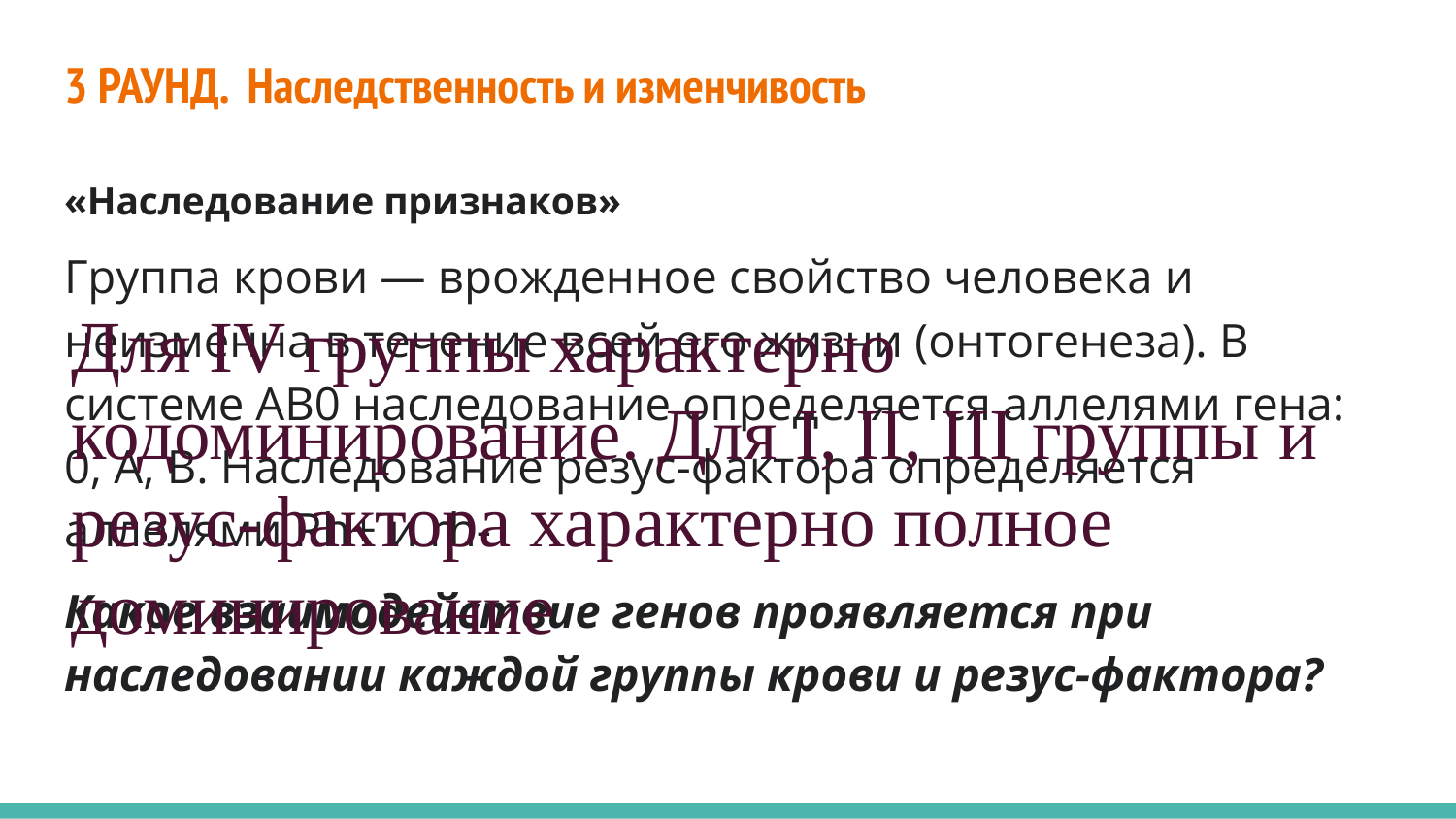

# 3 РАУНД.  Наследственность и изменчивость
«Наследование признаков»
Группа крови — врожденное свойство человека и неизменна в течение всей его жизни (онтогенеза). В системе АВ0 наследование определяется аллелями гена: 0, А, В. Наследование резус-фактора определяется аллелями Rh+ и rh-
Какое взаимодействие генов проявляется при наследовании каждой группы крови и резус-фактора?
Для IV группы характерно кодоминирование. Для I, II, III группы и резус-фактора характерно полное доминирование